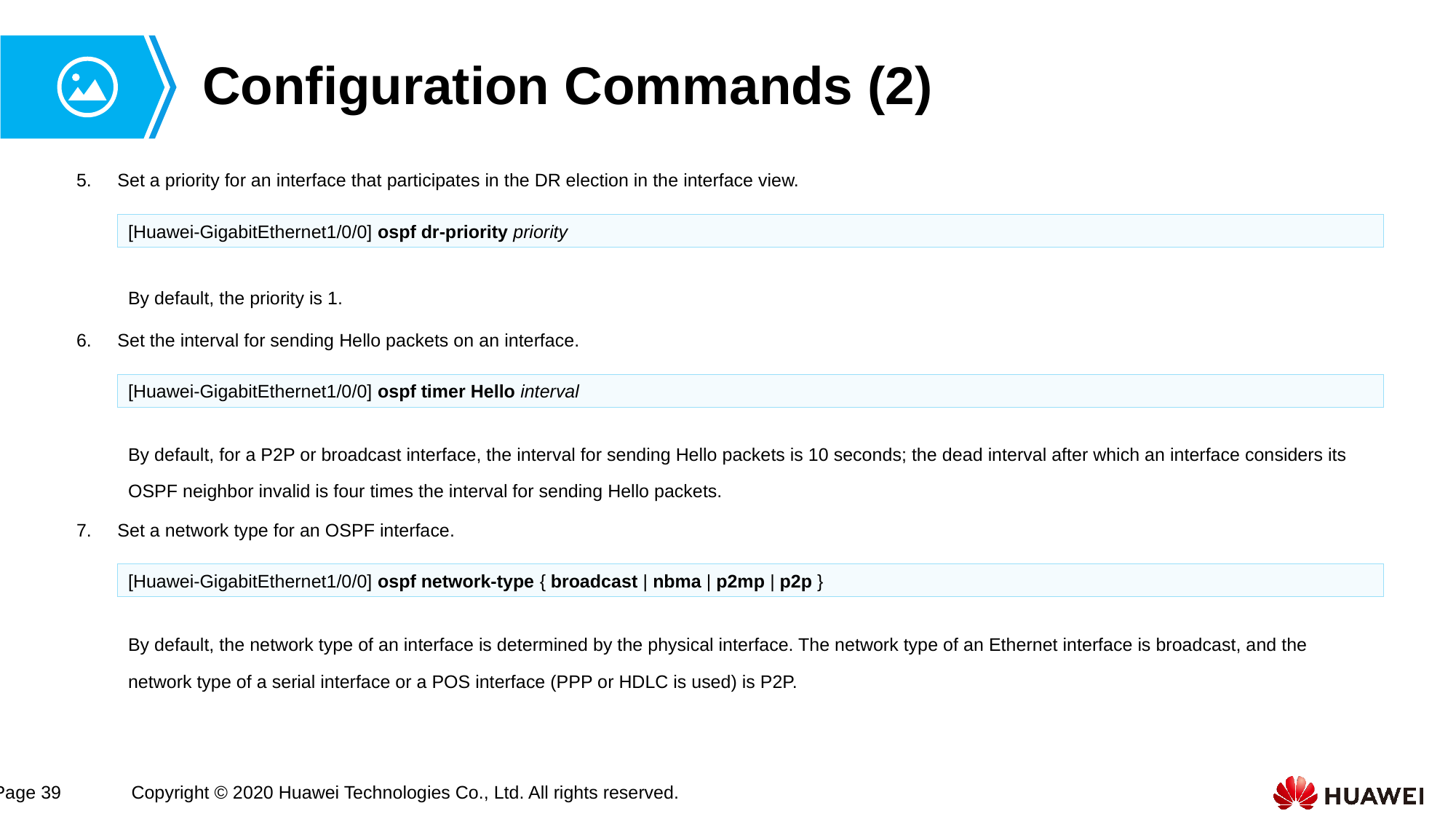

# Configuration Commands (2)
Set a priority for an interface that participates in the DR election in the interface view.
[Huawei-GigabitEthernet1/0/0] ospf dr-priority priority
By default, the priority is 1.
Set the interval for sending Hello packets on an interface.
[Huawei-GigabitEthernet1/0/0] ospf timer Hello interval
By default, for a P2P or broadcast interface, the interval for sending Hello packets is 10 seconds; the dead interval after which an interface considers its OSPF neighbor invalid is four times the interval for sending Hello packets.
Set a network type for an OSPF interface.
[Huawei-GigabitEthernet1/0/0] ospf network-type { broadcast | nbma | p2mp | p2p }
By default, the network type of an interface is determined by the physical interface. The network type of an Ethernet interface is broadcast, and the network type of a serial interface or a POS interface (PPP or HDLC is used) is P2P.